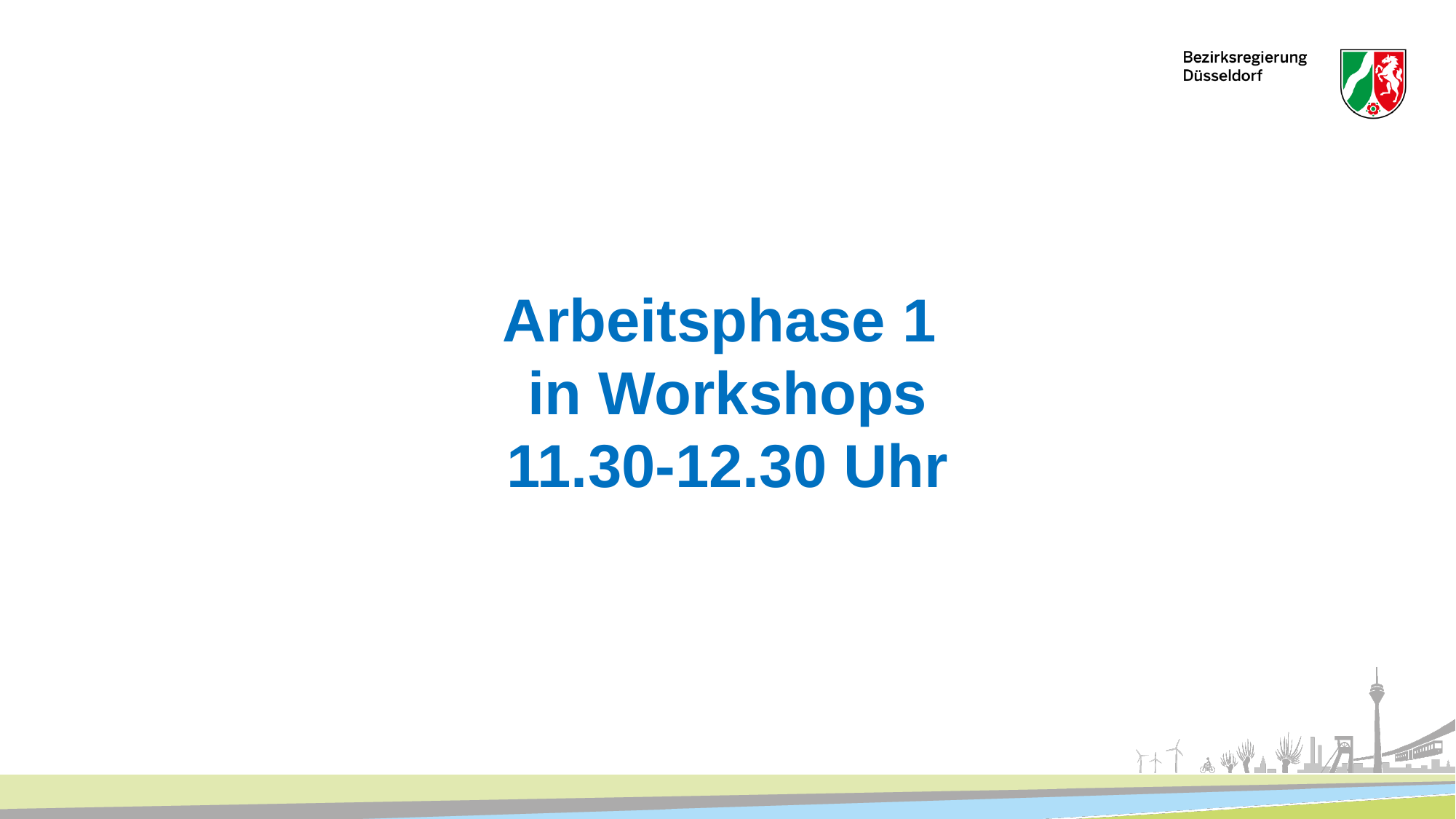

# Arbeitsphase 1 in Workshops 11.30-12.30 Uhr